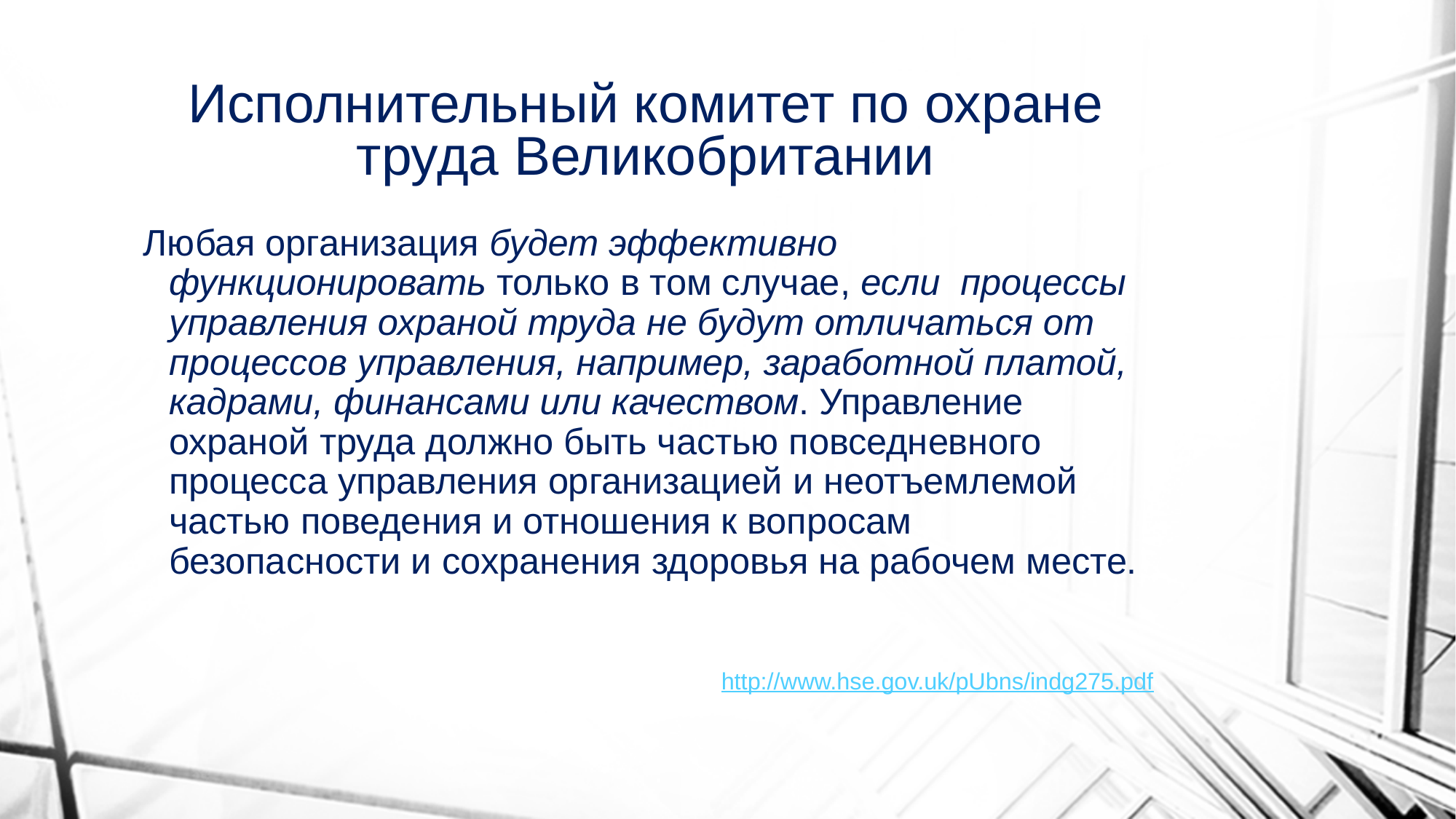

# Исполнительный комитет по охране труда Великобритании
Любая организация будет эффективно функционировать только в том случае, если  процессы управления охраной труда не будут отличаться от процессов управления, например, заработной платой, кадрами, финансами или качеством. Управление охраной труда должно быть частью повседневного процесса управления организацией и неотъемлемой частью поведения и отношения к вопросам безопасности и сохранения здоровья на рабочем месте.

http://www.hse.gov.uk/pUbns/indg275.pdf